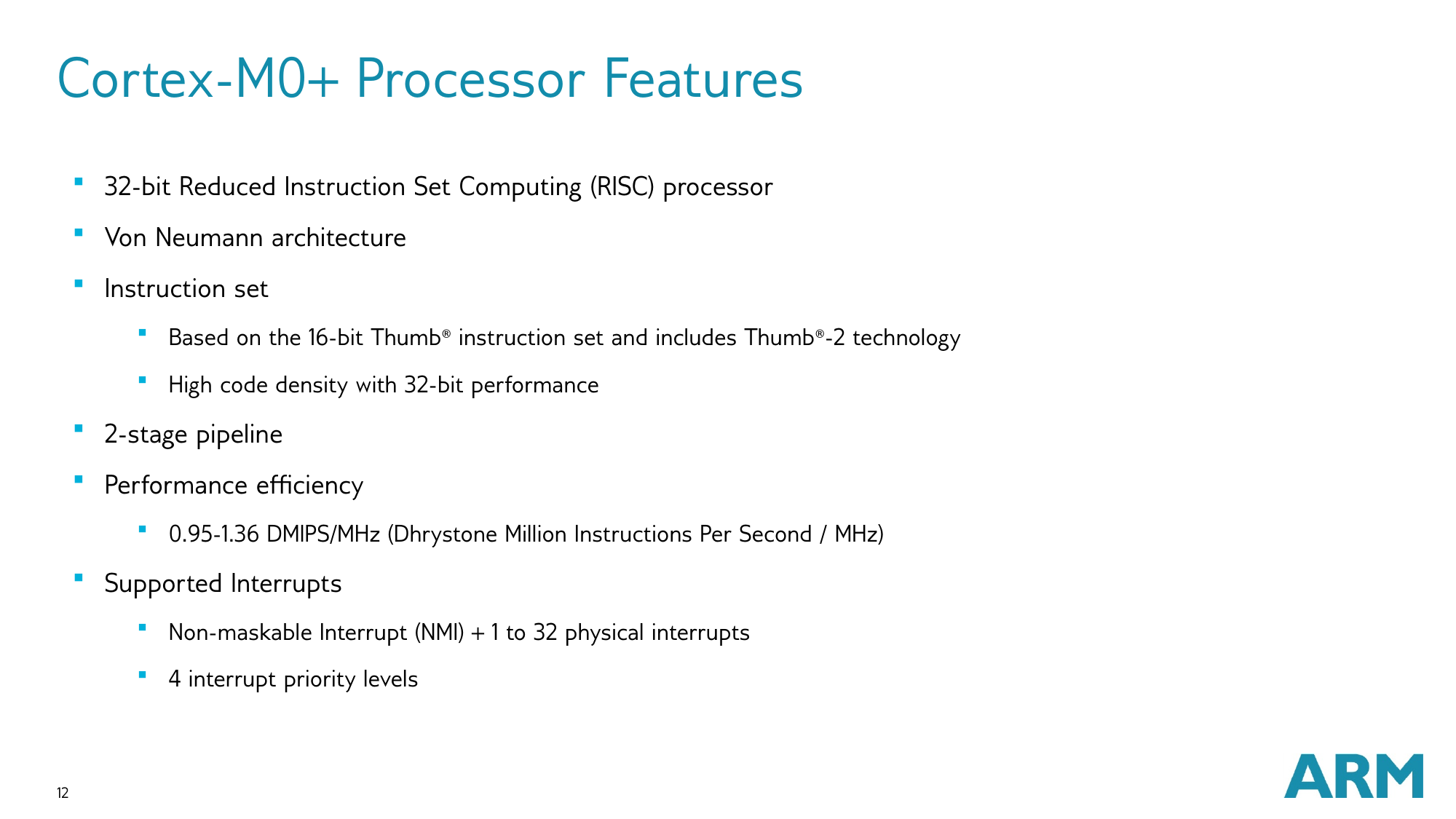

# Cortex-M0+ Processor Features
32-bit Reduced Instruction Set Computing (RISC) processor
Von Neumann architecture
Instruction set
Based on the 16-bit Thumb® instruction set and includes Thumb®-2 technology
High code density with 32-bit performance
2-stage pipeline
Performance efficiency
0.95-1.36 DMIPS/MHz (Dhrystone Million Instructions Per Second / MHz)
Supported Interrupts
Non-maskable Interrupt (NMI) + 1 to 32 physical interrupts
4 interrupt priority levels